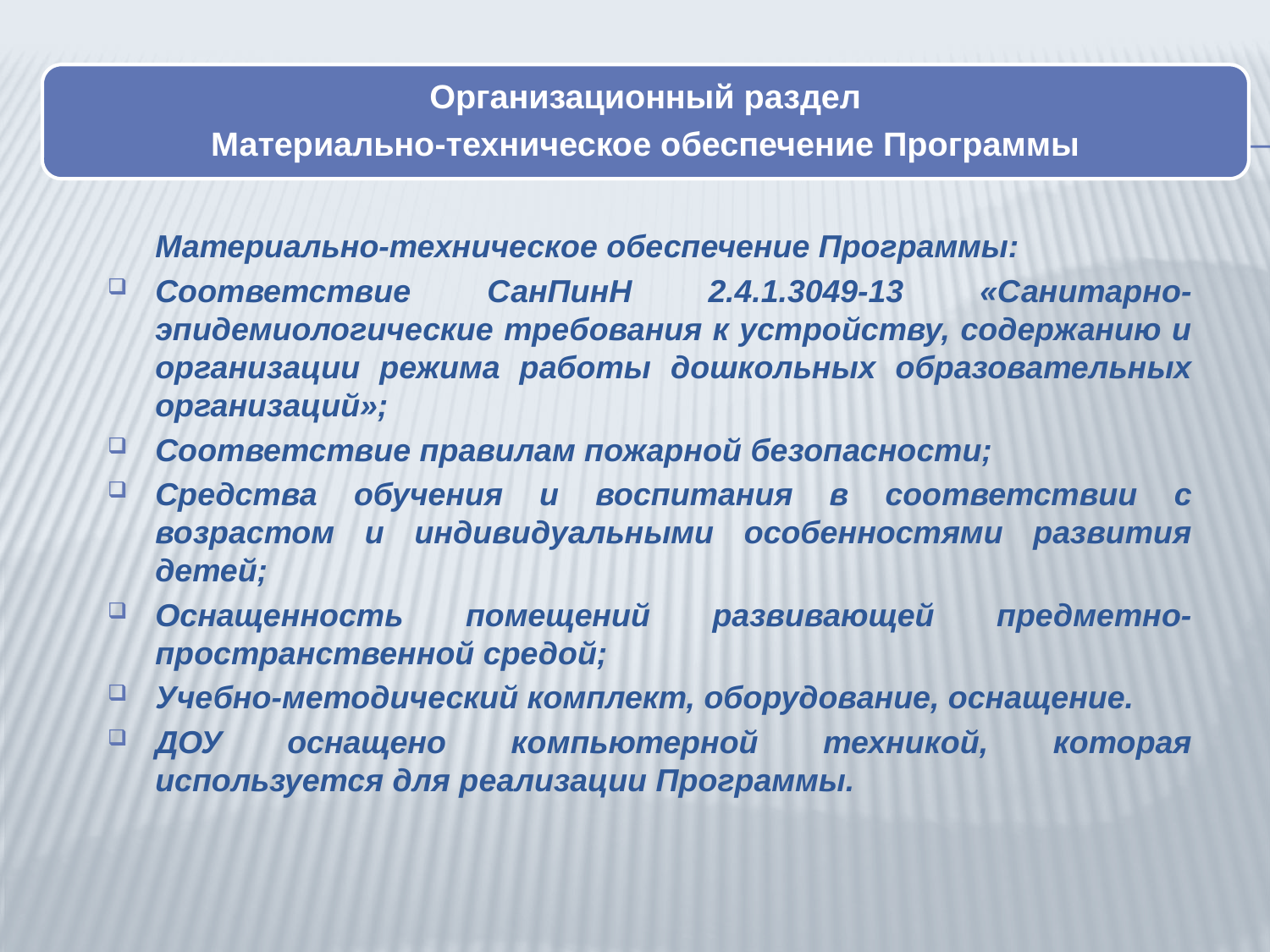

Организационный раздел
Материально-техническое обеспечение Программы
	Материально-техническое обеспечение Программы:
Соответствие СанПинН 2.4.1.3049-13 «Санитарно-эпидемиологические требования к устройству, содержанию и организации режима работы дошкольных образовательных организаций»;
Соответствие правилам пожарной безопасности;
Средства обучения и воспитания в соответствии с возрастом и индивидуальными особенностями развития детей;
Оснащенность помещений развивающей предметно-пространственной средой;
Учебно-методический комплект, оборудование, оснащение.
ДОУ оснащено компьютерной техникой, которая используется для реализации Программы.